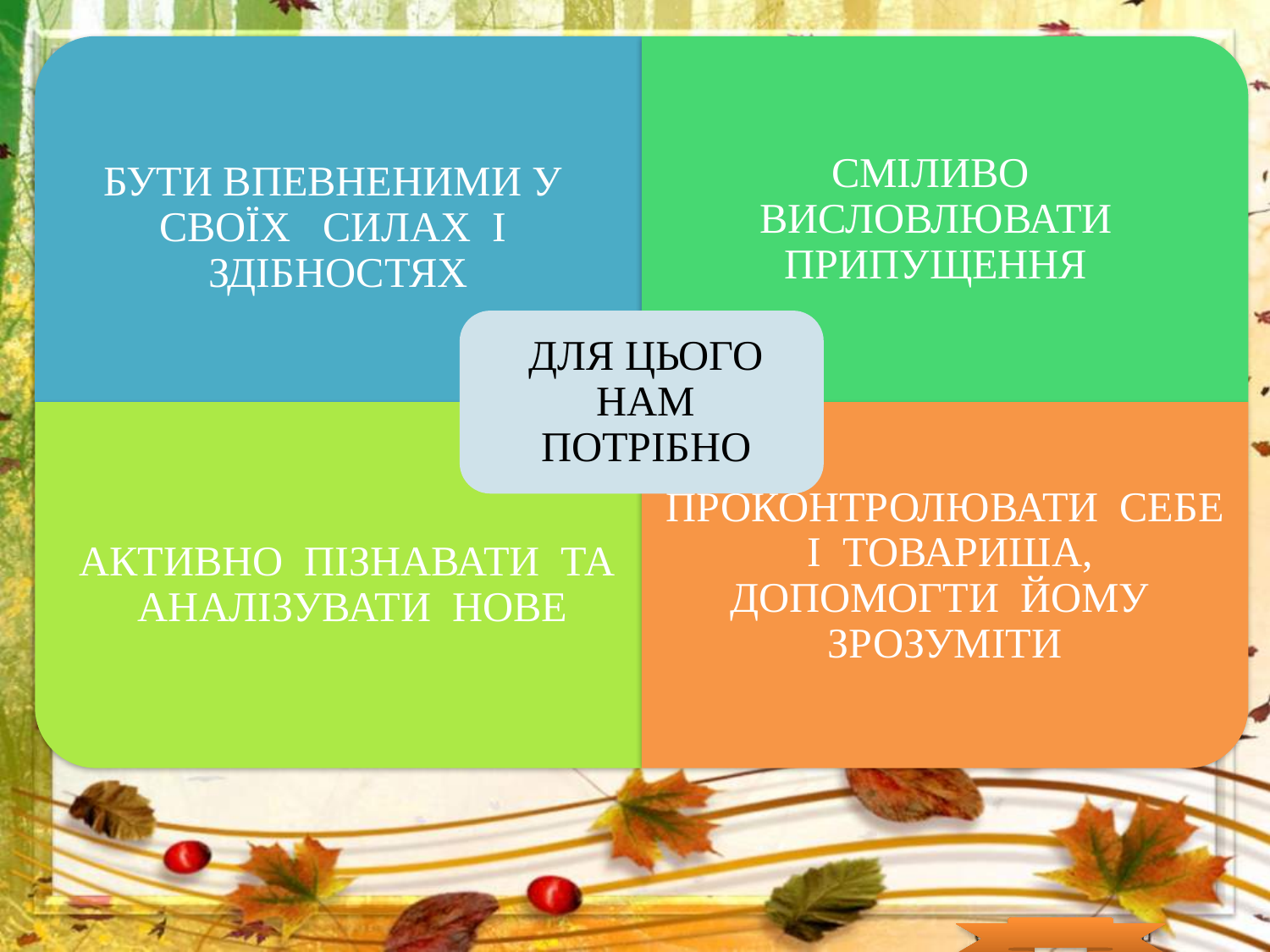

БУТИ ВПЕВНЕНИМИ У  СВОЇХ   СИЛАХ  І  ЗДІБНОСТЯХ
СМІЛИВО  ВИСЛОВЛЮВАТИ ПРИПУЩЕННЯ
АКТИВНО  ПІЗНАВАТИ  ТА  АНАЛІЗУВАТИ  НОВЕ
ПРОКОНТРОЛЮВАТИ  СЕБЕ  І  ТОВАРИША, ДОПОМОГТИ  ЙОМУ  ЗРОЗУМІТИ
ДЛЯ ЦЬОГО НАМ ПОТРІБНО